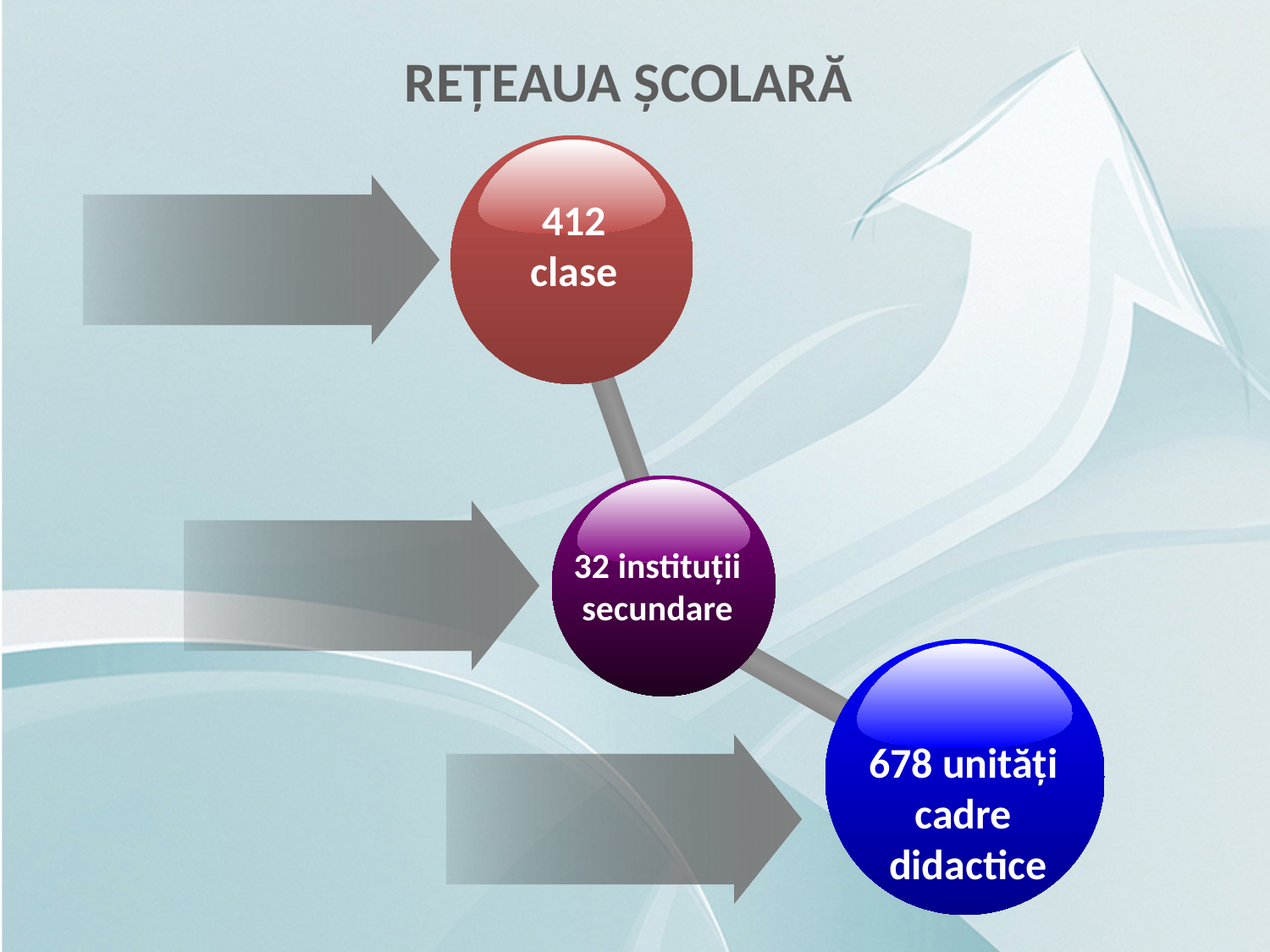

REȚEAUA ȘCOLARĂ

412
clase

32 instituții
secundare

678 unități
cadre
didactice